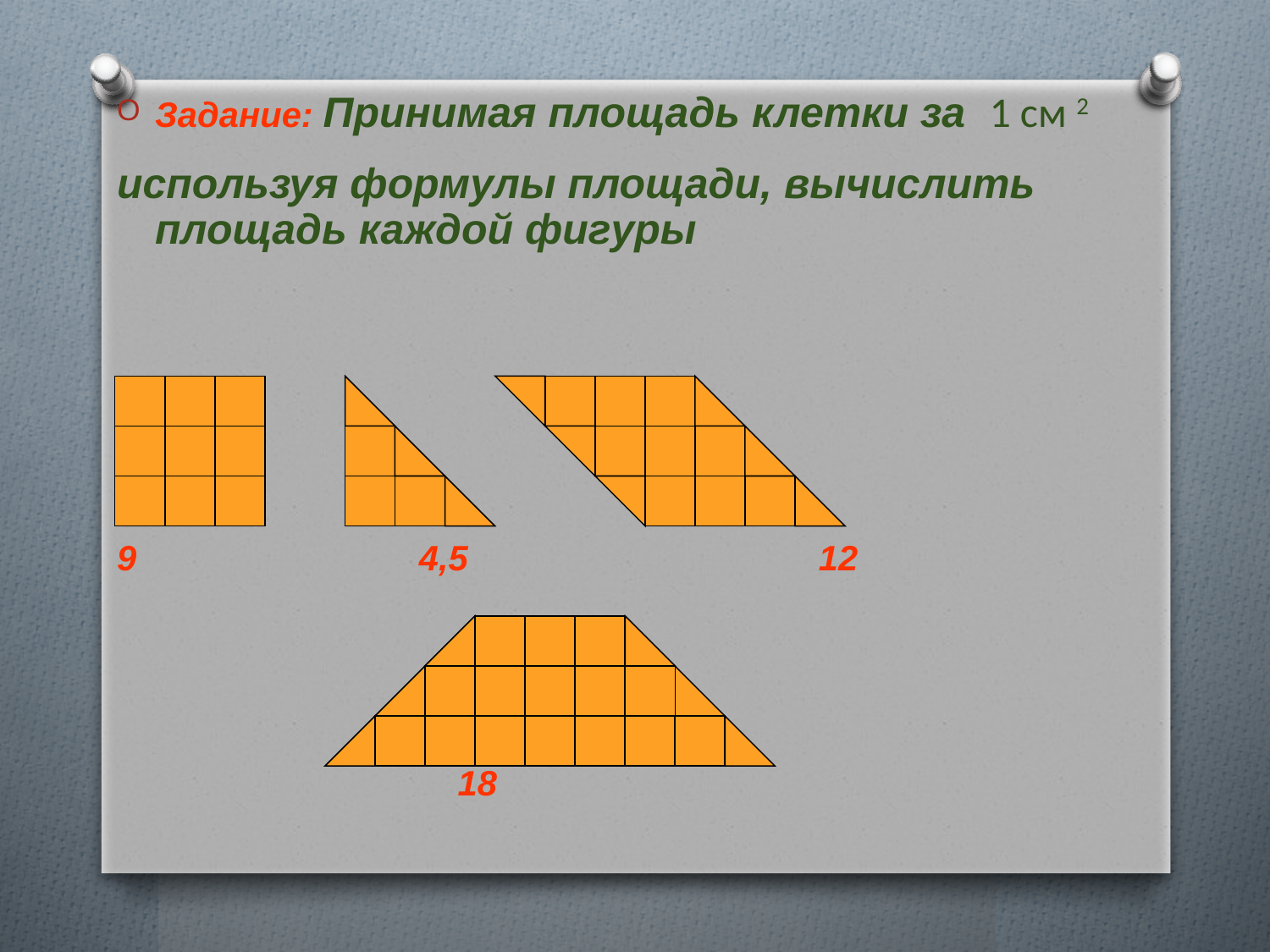

Задание: Принимая площадь клетки за  1 см 2
используя формулы площади, вычислить площадь каждой фигуры

9                             4,5                                    12

                                   18